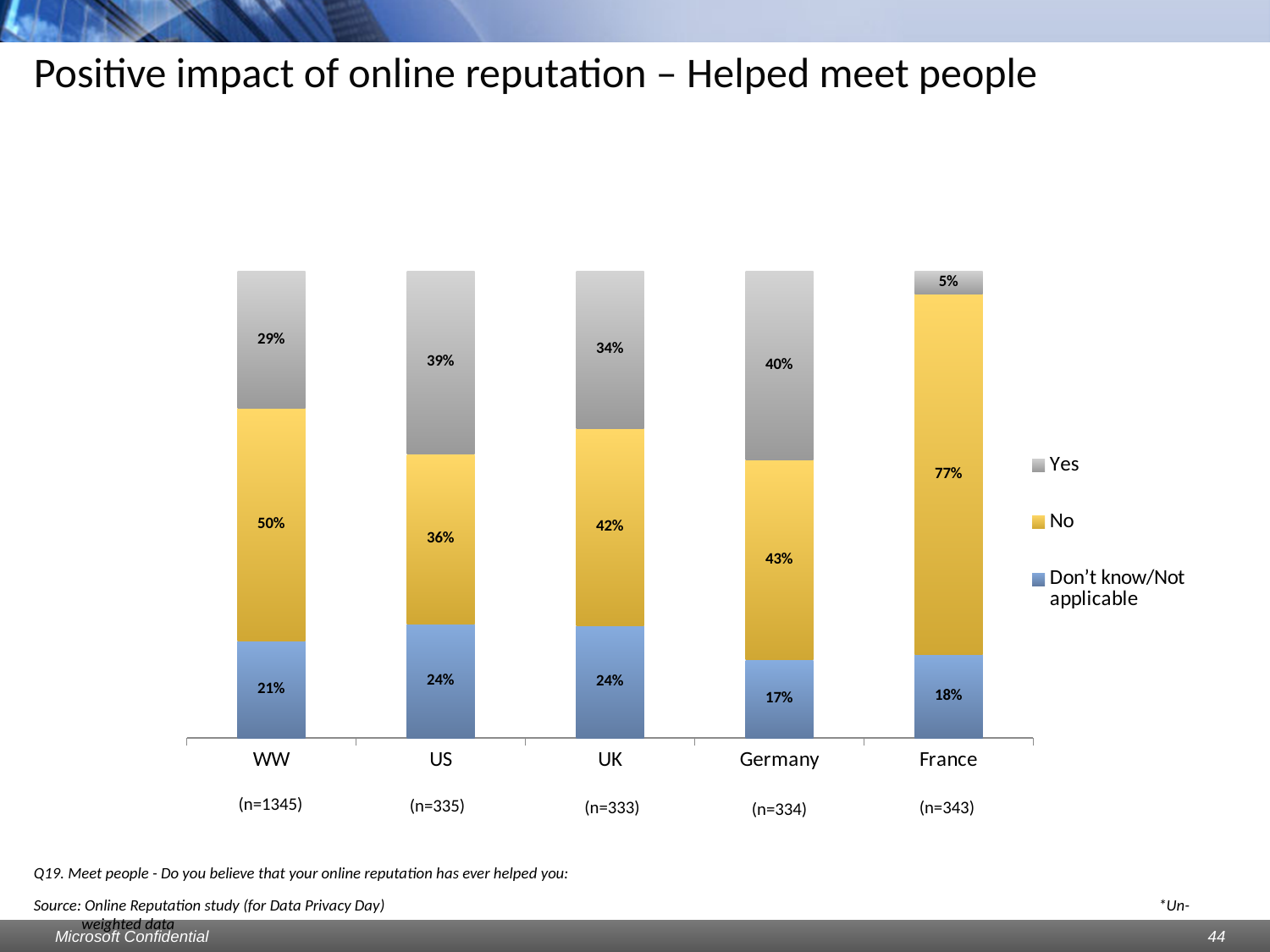

# Positive impact of online reputation – Helped meet people

### Chart

| Category | Don’t know/Not applicable | No | Yes |
|---|---|---|---|
| WW | 0.20743494423791844 | 0.4988847583643155 | 0.2936802973977728 |
| US | 0.24477611940298521 | 0.364179104477612 | 0.3910447761194062 |
| UK | 0.24024024024024143 | 0.4234234234234235 | 0.33633633633633636 |
| Germany | 0.16766467065868162 | 0.42814371257485195 | 0.4041916167664671 |
| France | 0.1778425655976685 | 0.7725947521865953 | 0.04956268221574405 |
(n=1345)
(n=335)
(n=333)
(n=343)
(n=334)
Q19. Meet people - Do you believe that your online reputation has ever helped you:
Source: Online Reputation study (for Data Privacy Day) 						                 *Un-weighted data